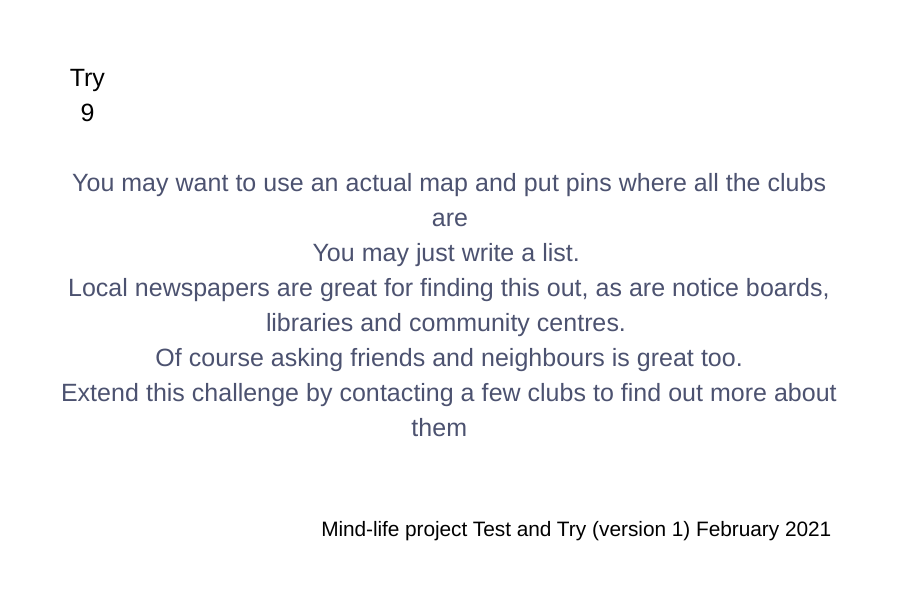

Try 9
You may want to use an actual map and put pins where all the clubs are
You may just write a list.
Local newspapers are great for finding this out, as are notice boards, libraries and community centres.
Of course asking friends and neighbours is great too.
Extend this challenge by contacting a few clubs to find out more about them
Mind-life project Test and Try (version 1) February 2021